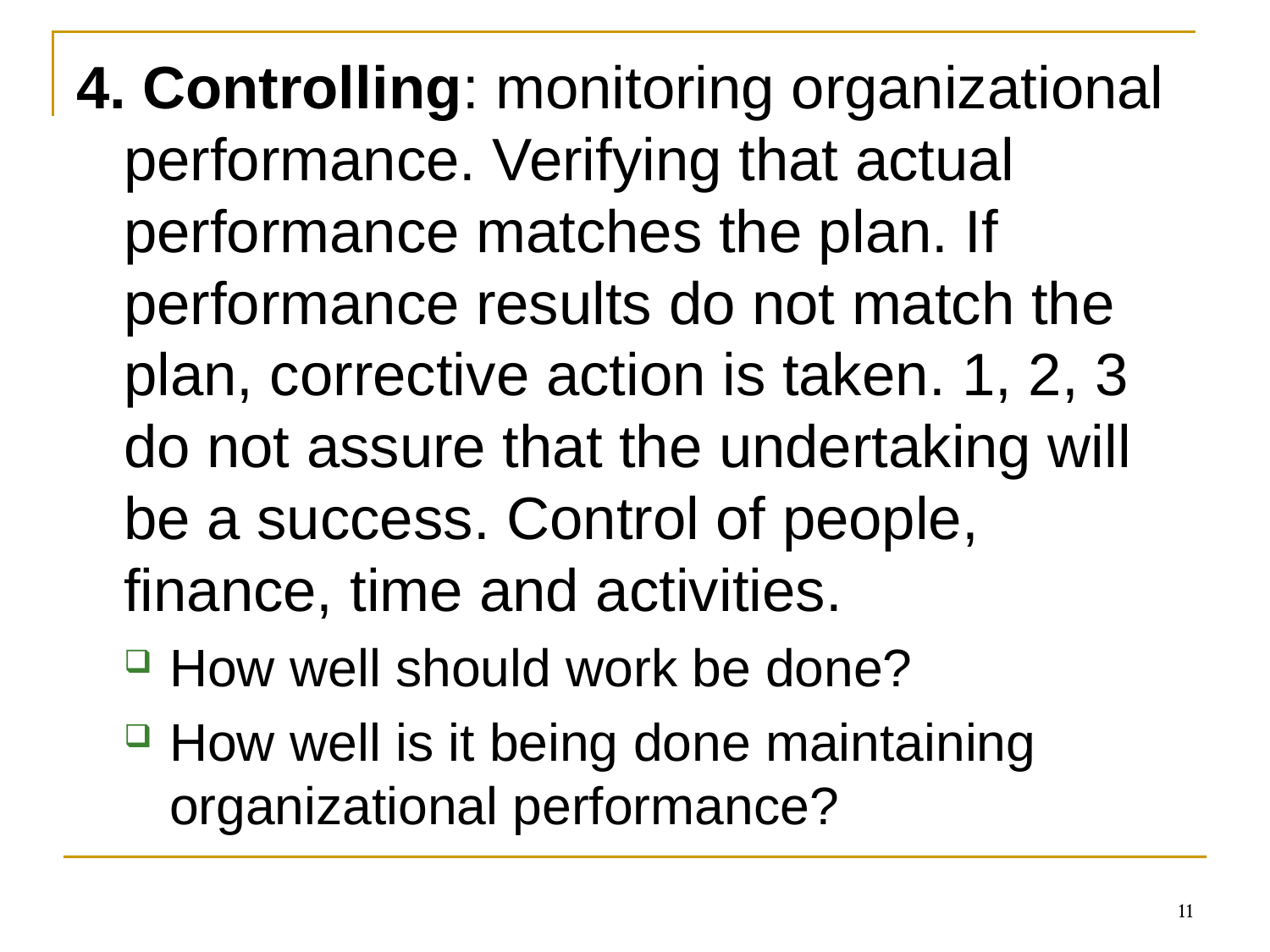

4. Controlling: monitoring organizational performance. Verifying that actual performance matches the plan. If performance results do not match the plan, corrective action is taken. 1, 2, 3 do not assure that the undertaking will be a success. Control of people, finance, time and activities.
How well should work be done?
How well is it being done maintaining organizational performance?
11